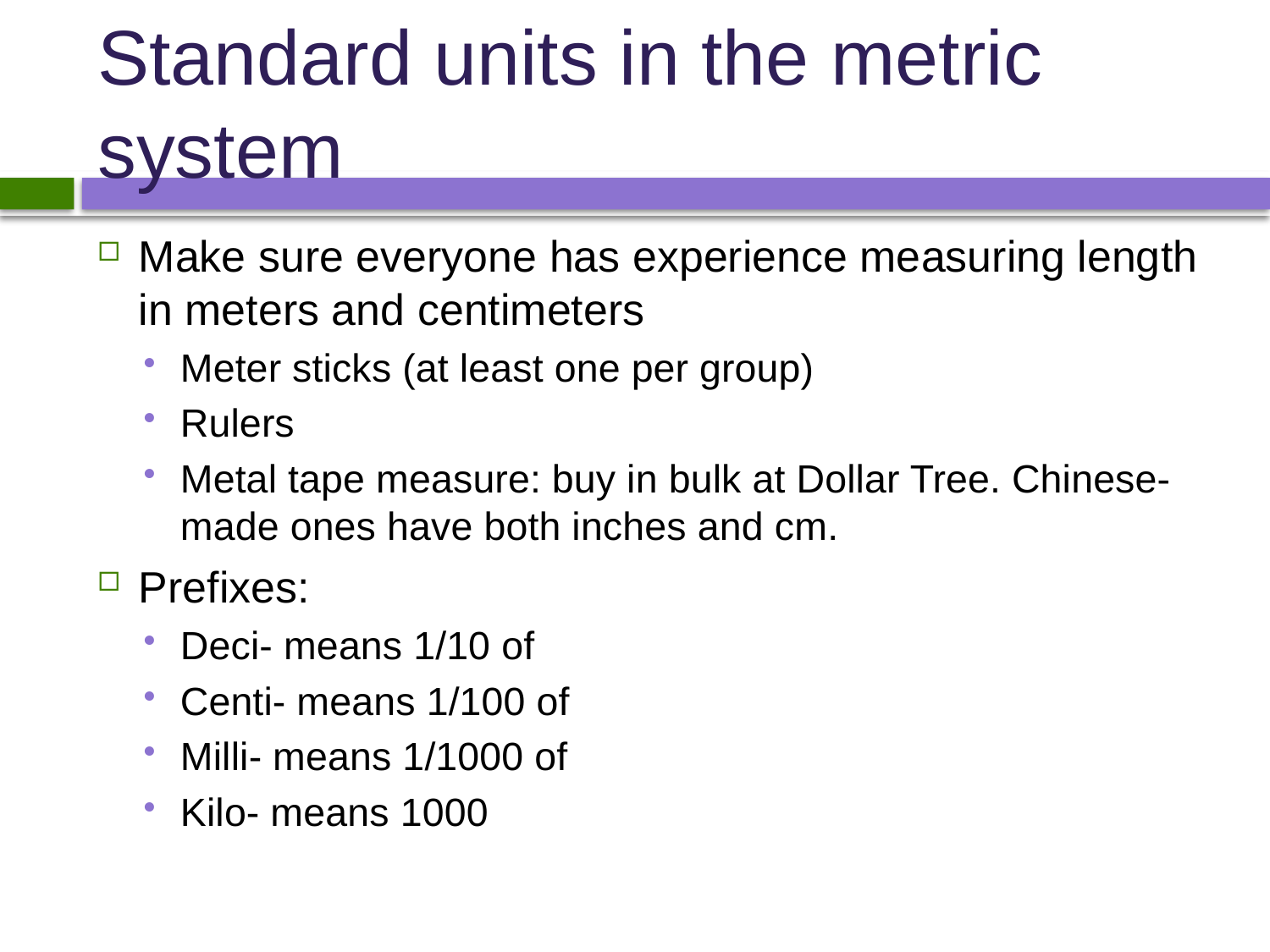

# Standard units in the metric system
Make sure everyone has experience measuring length in meters and centimeters
Meter sticks (at least one per group)
Rulers
Metal tape measure: buy in bulk at Dollar Tree. Chinese-made ones have both inches and cm.
Prefixes:
Deci- means 1/10 of
Centi- means 1/100 of
Milli- means 1/1000 of
Kilo- means 1000